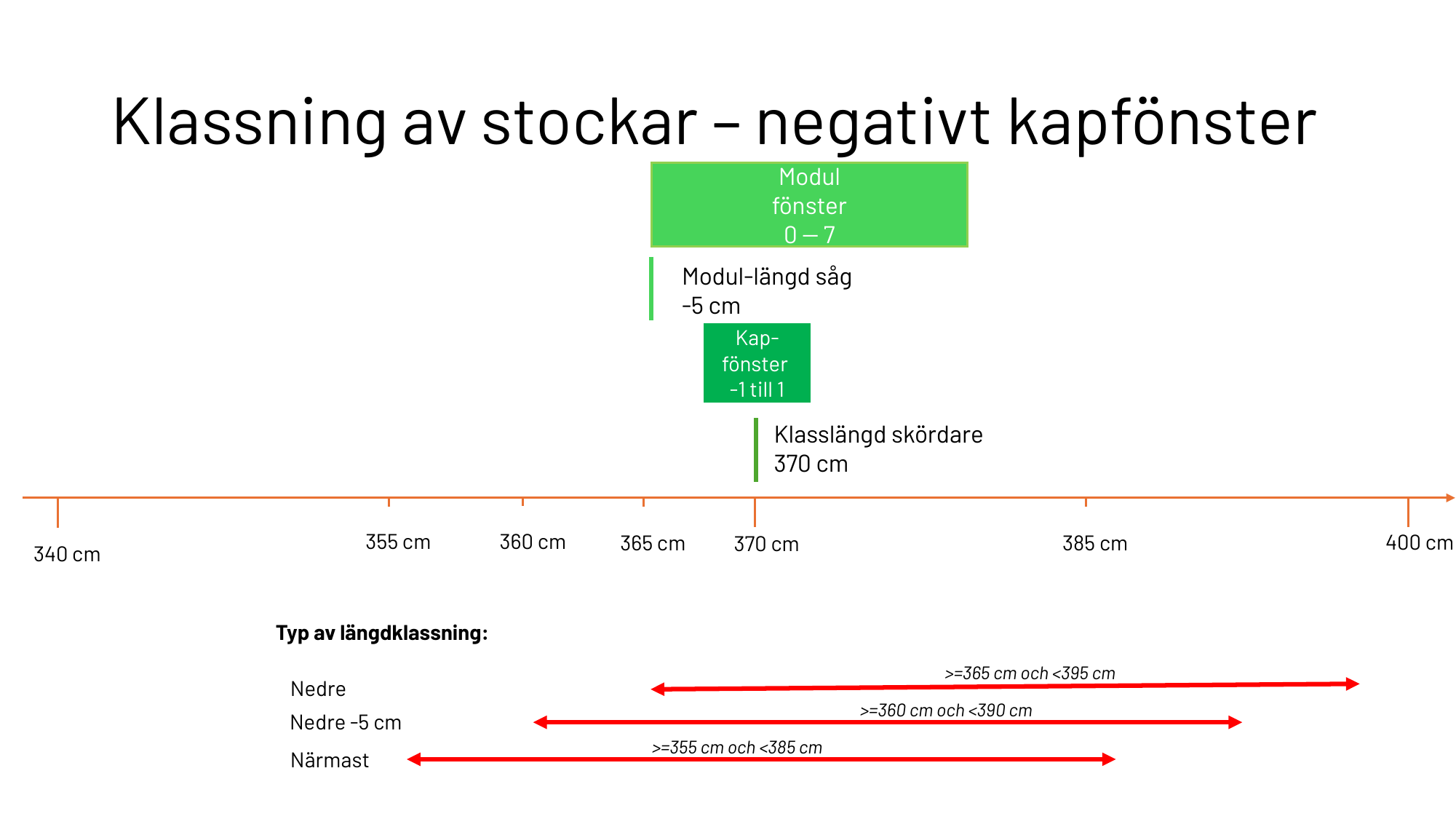

# Klassning av stockar – negativt kapfönster
Modul
fönster
0 -- 7
Modul-längd såg
-5 cm
Kap-fönster
-1 till 1
Klasslängd skördare
370 cm
355 cm
360 cm
400 cm
365 cm
385 cm
370 cm
340 cm
Typ av längdklassning:
>=365 cm och <395 cm
Nedre
>=360 cm och <390 cm
Nedre -5 cm
>=355 cm och <385 cm
Närmast